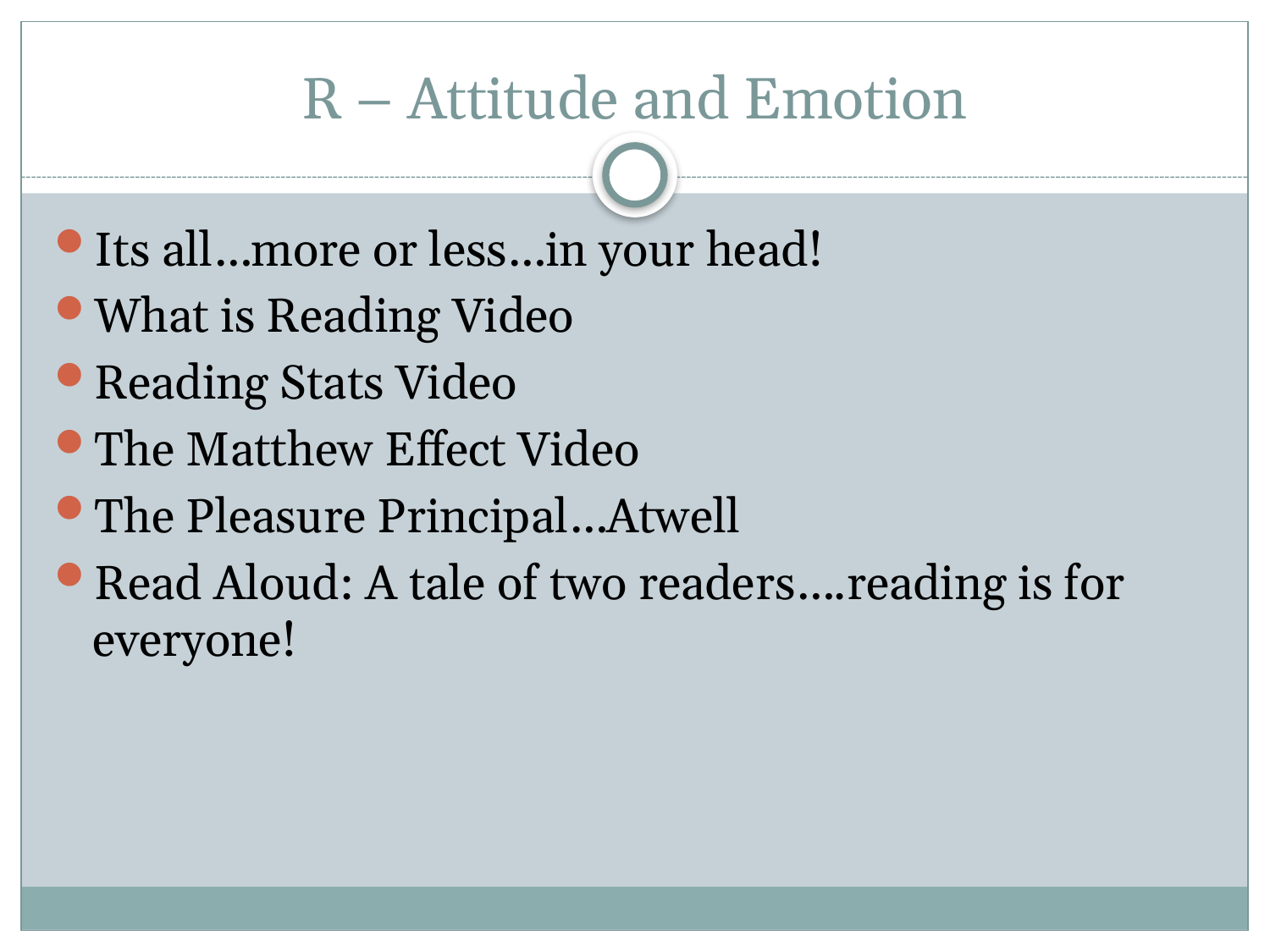

# R – Attitude and Emotion
Its all…more or less…in your head!
What is Reading Video
Reading Stats Video
The Matthew Effect Video
The Pleasure Principal…Atwell
Read Aloud: A tale of two readers….reading is for everyone!